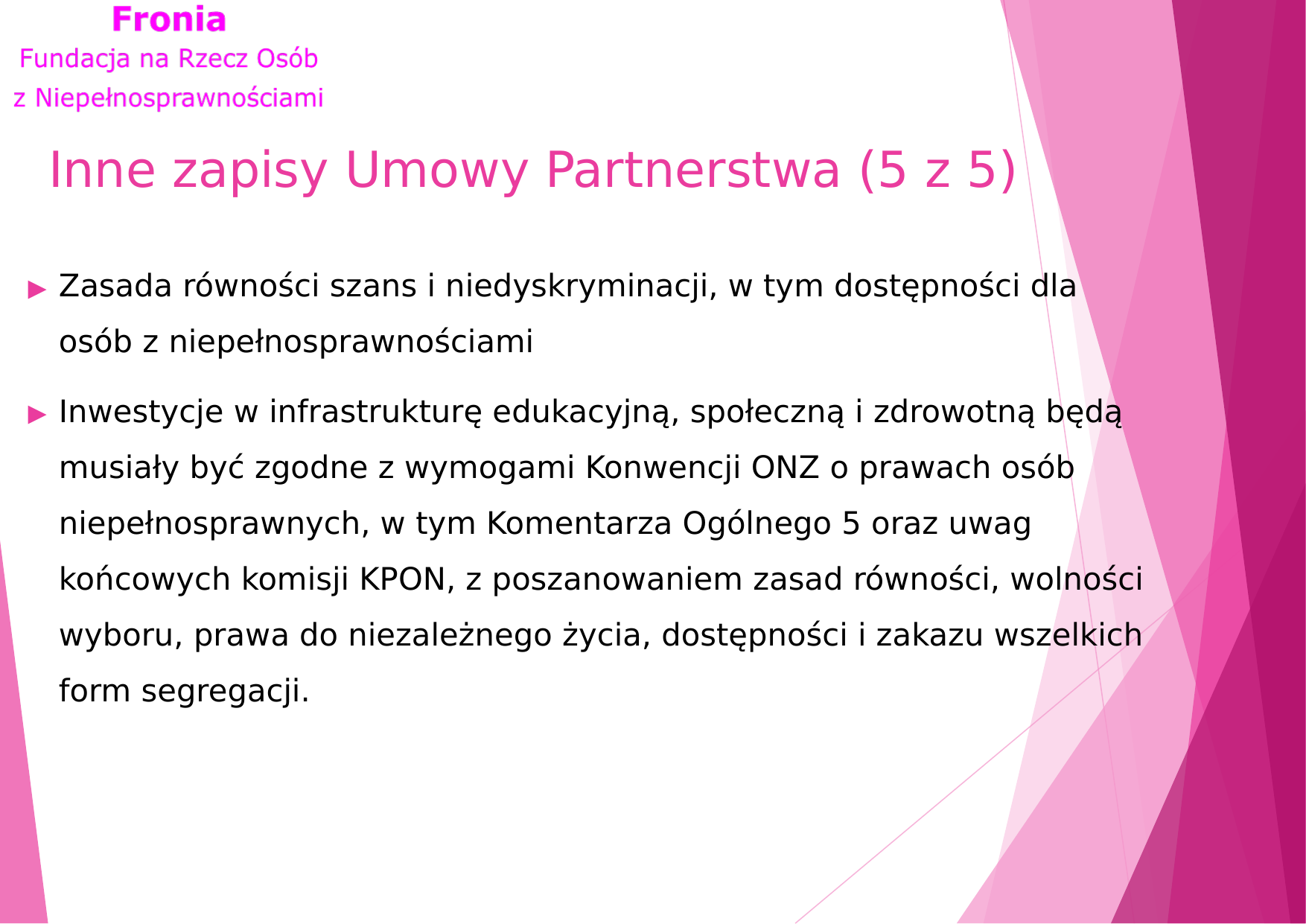

# Inne zapisy Umowy Partnerstwa (5 z 5)
Zasada równości szans i niedyskryminacji, w tym dostępności dla osób z niepełnosprawnościami
Inwestycje w infrastrukturę edukacyjną, społeczną i zdrowotną będą musiały być zgodne z wymogami Konwencji ONZ o prawach osób niepełnosprawnych, w tym Komentarza Ogólnego 5 oraz uwag końcowych komisji KPON, z poszanowaniem zasad równości, wolności wyboru, prawa do niezależnego życia, dostępności i zakazu wszelkich form segregacji.